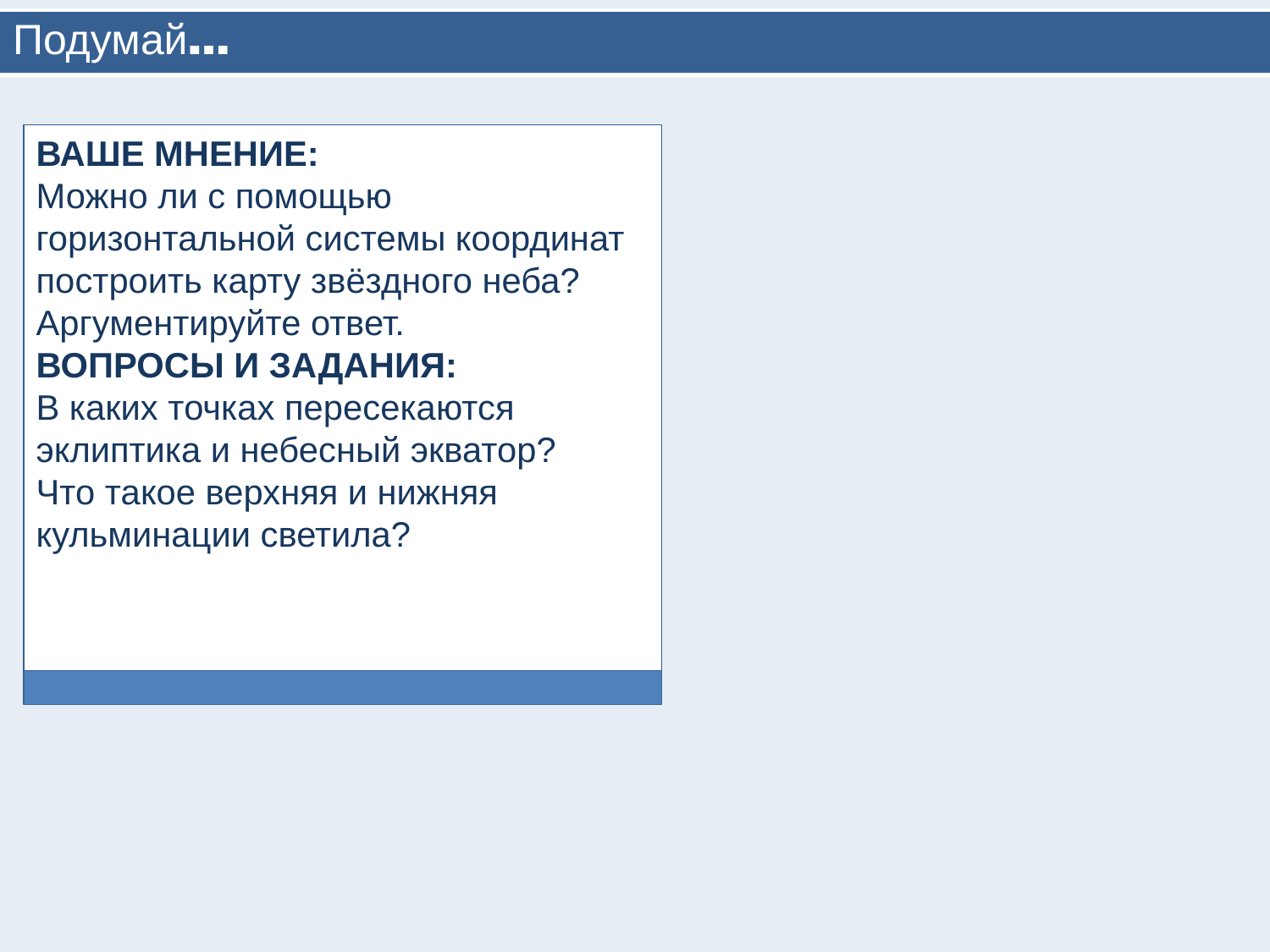

# Подумай…

ВАШЕ МНЕНИЕ:
Можно ли с помощью горизонтальной системы координат построить карту звёздного неба?
Аргументируйте ответ.
ВОПРОСЫ И ЗАДАНИЯ:
В каких точках пересекаются эклиптика и небесный экватор?
Что такое верхняя и нижняя кульминации светила?